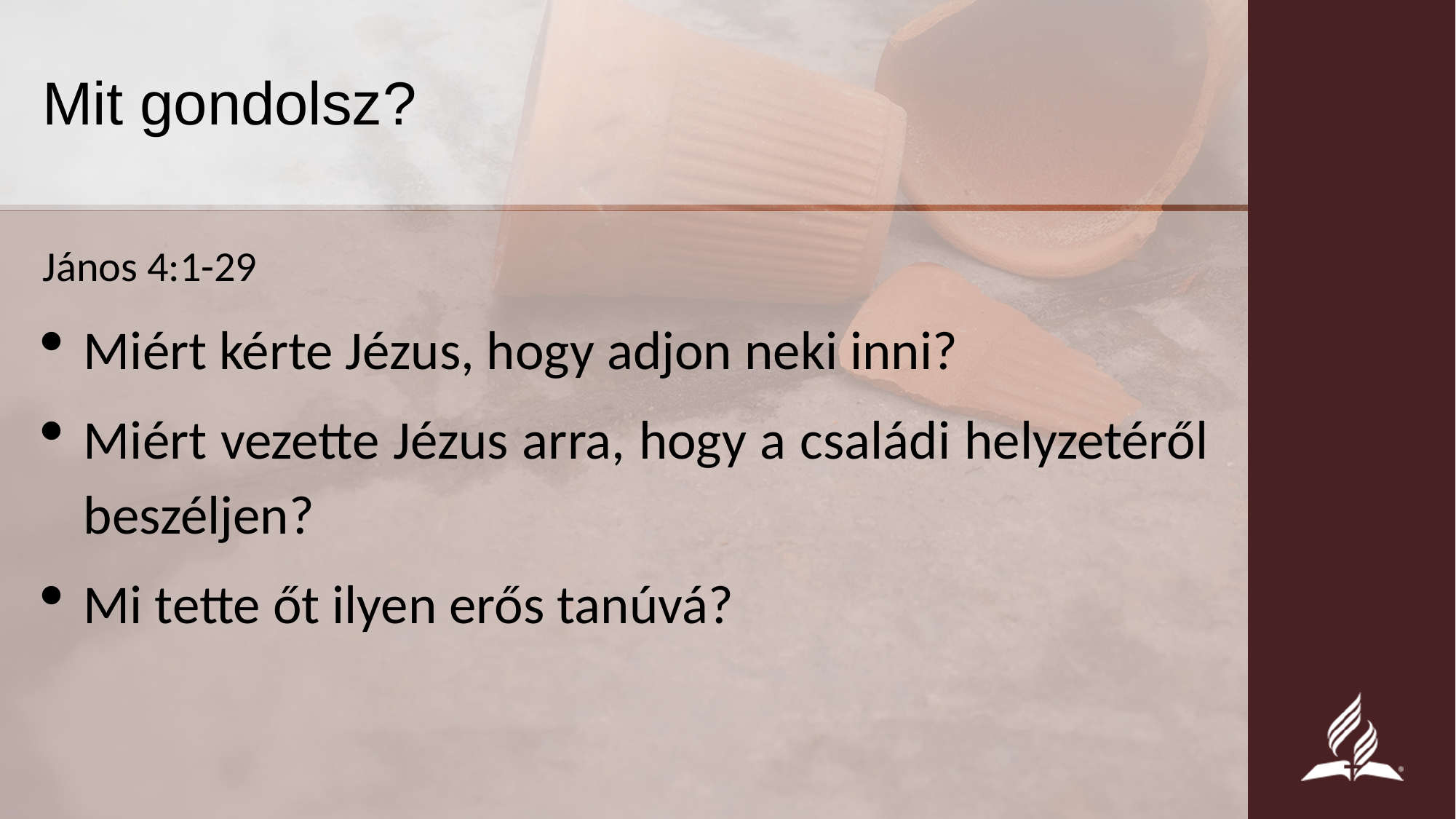

# Mit gondolsz?
János 4:1-29
Miért kérte Jézus, hogy adjon neki inni?
Miért vezette Jézus arra, hogy a családi helyzetéről beszéljen?
Mi tette őt ilyen erős tanúvá?